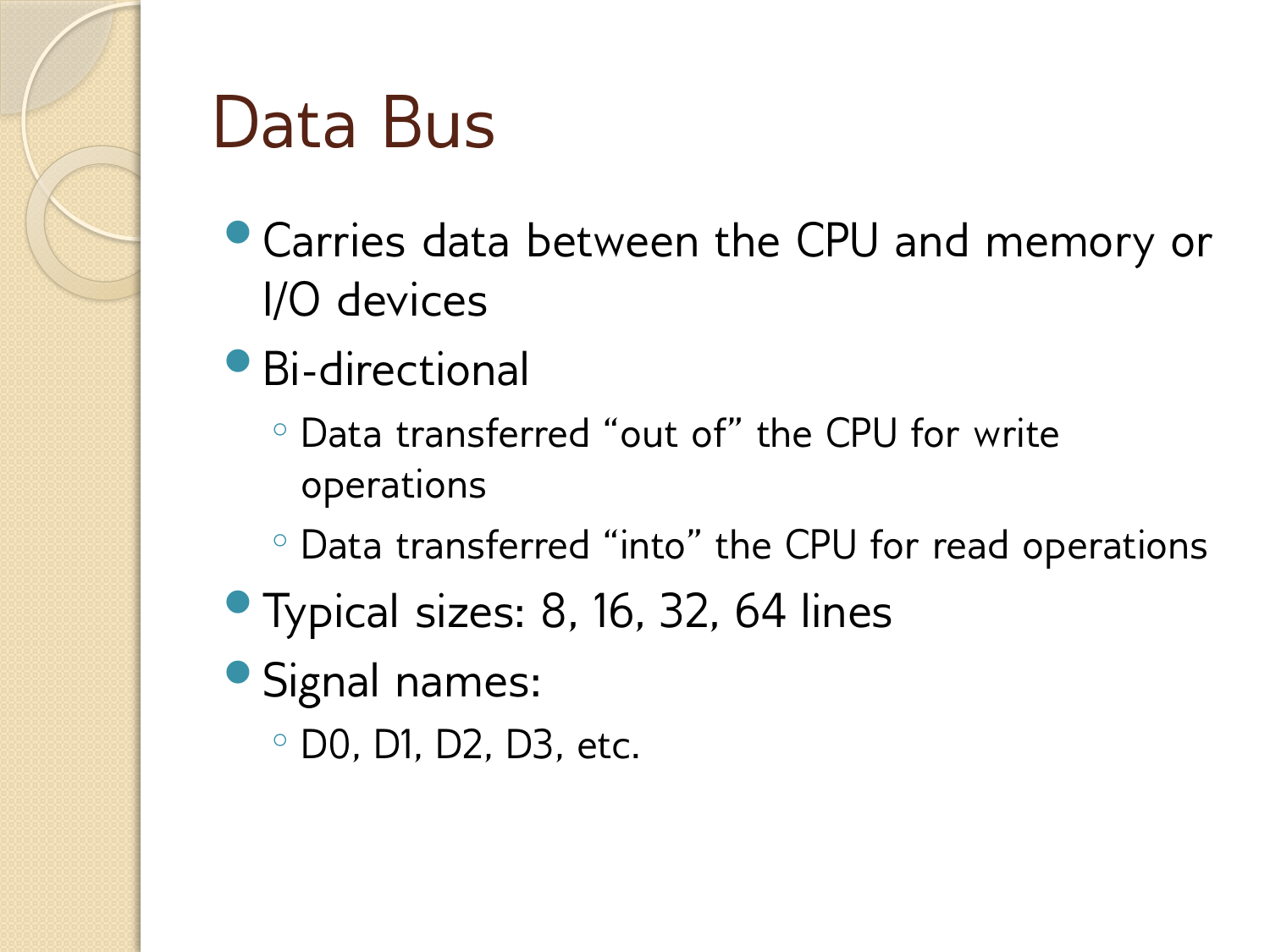

# Data Bus
Carries data between the CPU and memory or I/O devices
Bi-directional
Data transferred “out of” the CPU for write operations
Data transferred “into” the CPU for read operations
Typical sizes: 8, 16, 32, 64 lines
Signal names:
D0, D1, D2, D3, etc.